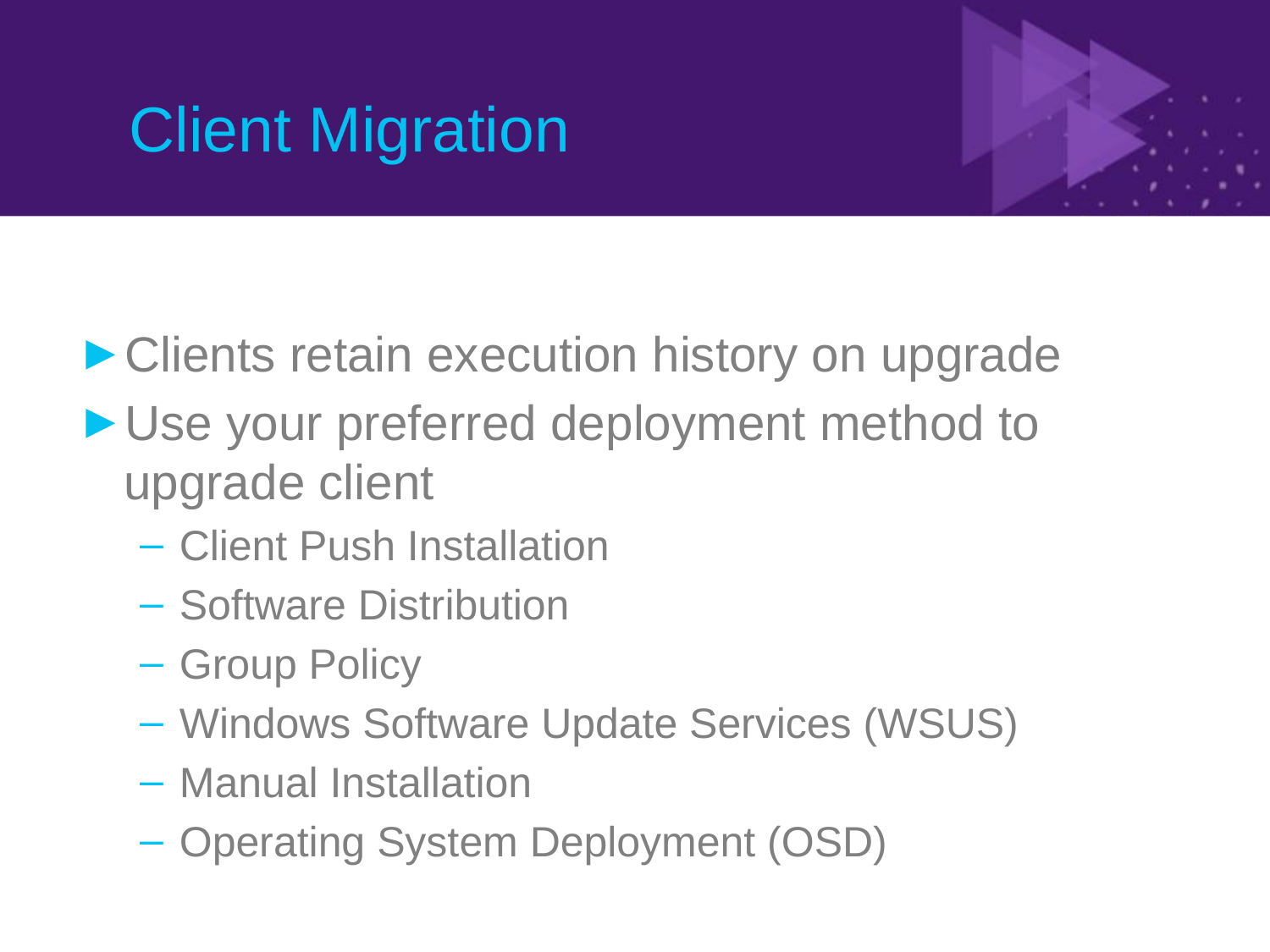

# Client Migration
Clients retain execution history on upgrade
Use your preferred deployment method to upgrade client
Client Push Installation
Software Distribution
Group Policy
Windows Software Update Services (WSUS)
Manual Installation
Operating System Deployment (OSD)